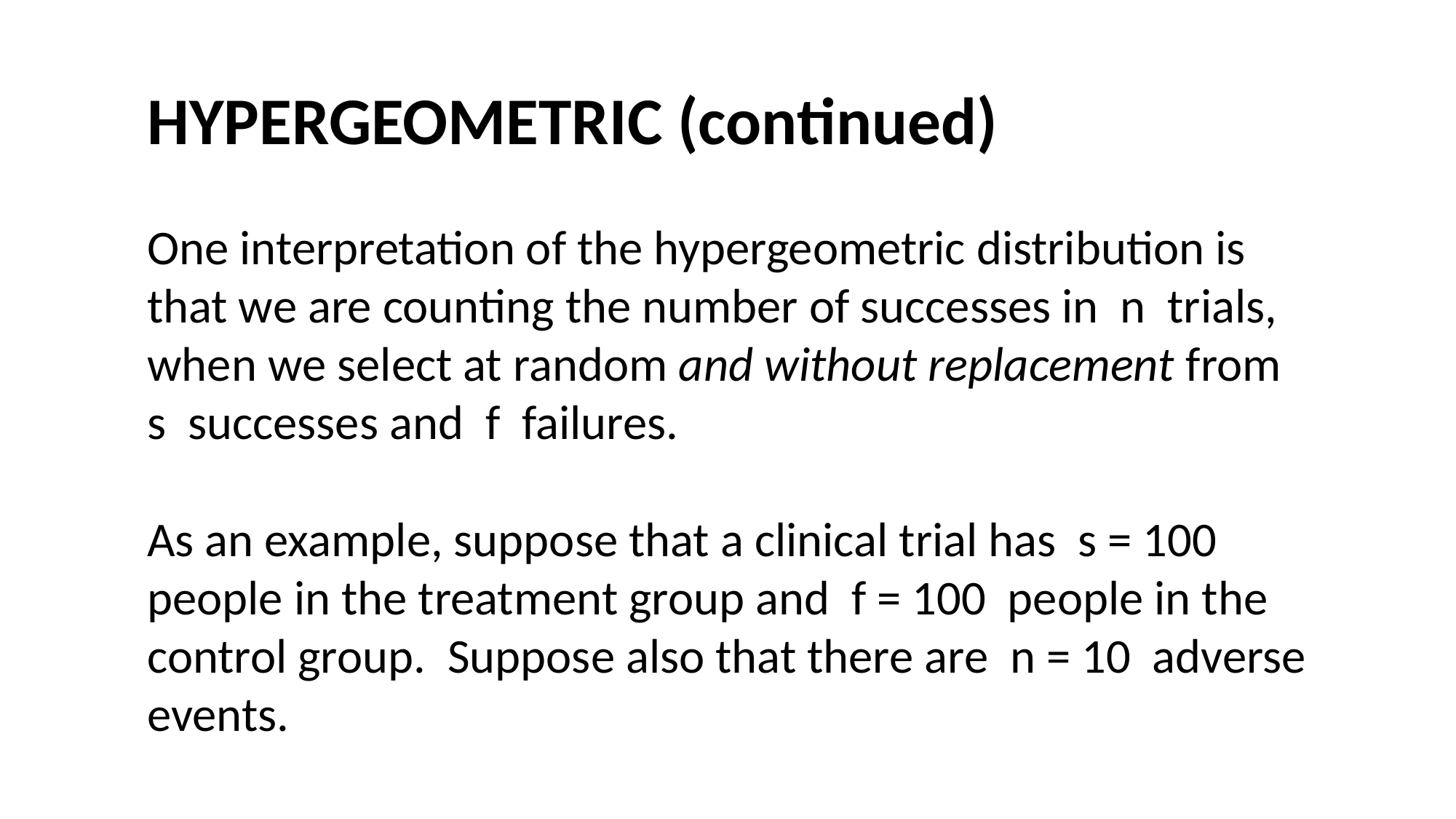

#
HYPERGEOMETRIC (continued)

One interpretation of the hypergeometric distribution is that we are counting the number of successes in  n  trials, when we select at random and without replacement from  s  successes and  f  failures.

As an example, suppose that a clinical trial has  s = 100  people in the treatment group and  f = 100  people in the control group.  Suppose also that there are  n = 10  adverse events.